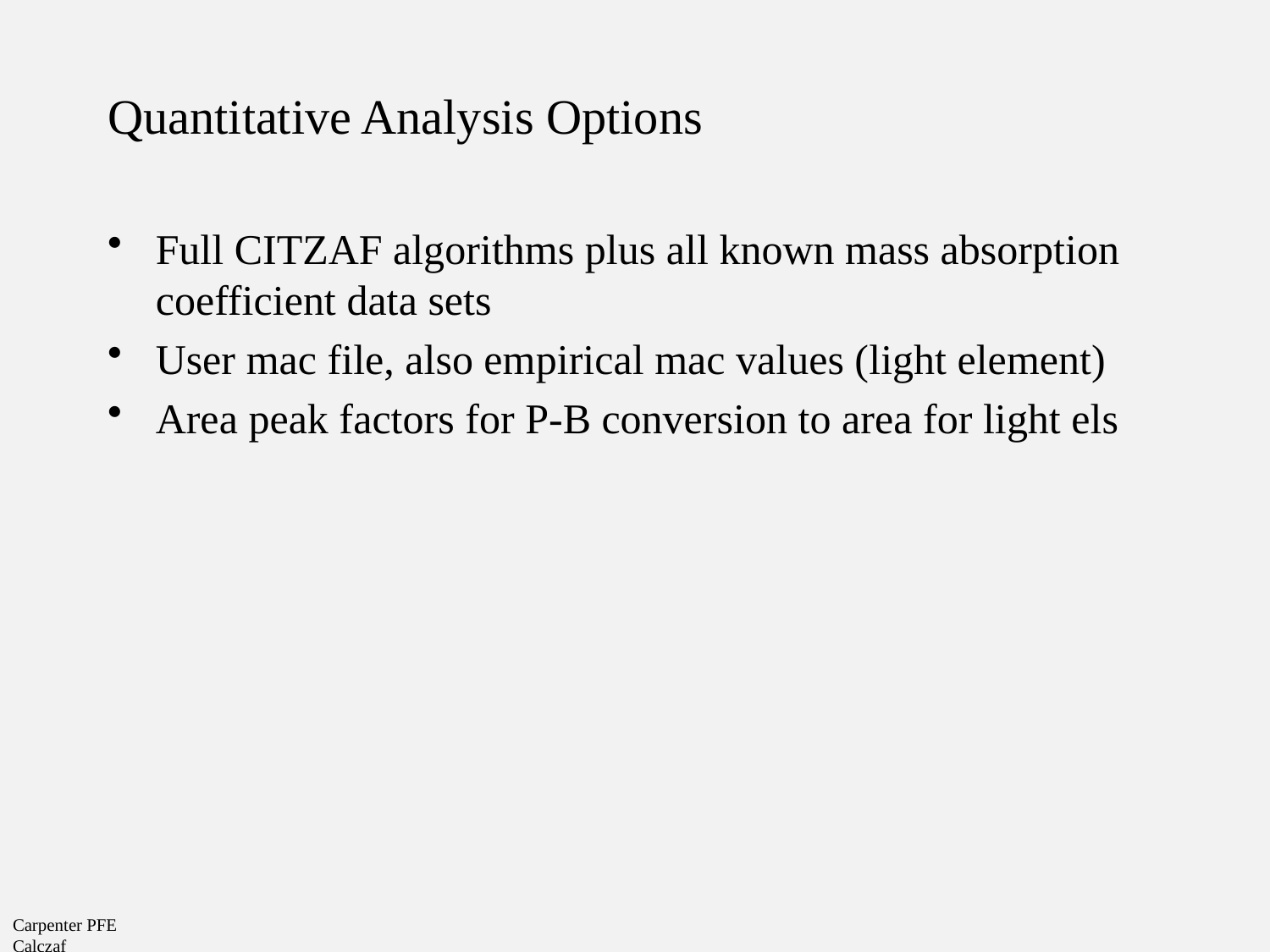

# Quantitative Analysis Options
Full CITZAF algorithms plus all known mass absorption coefficient data sets
User mac file, also empirical mac values (light element)
Area peak factors for P-B conversion to area for light els
Carpenter PFE Calczaf